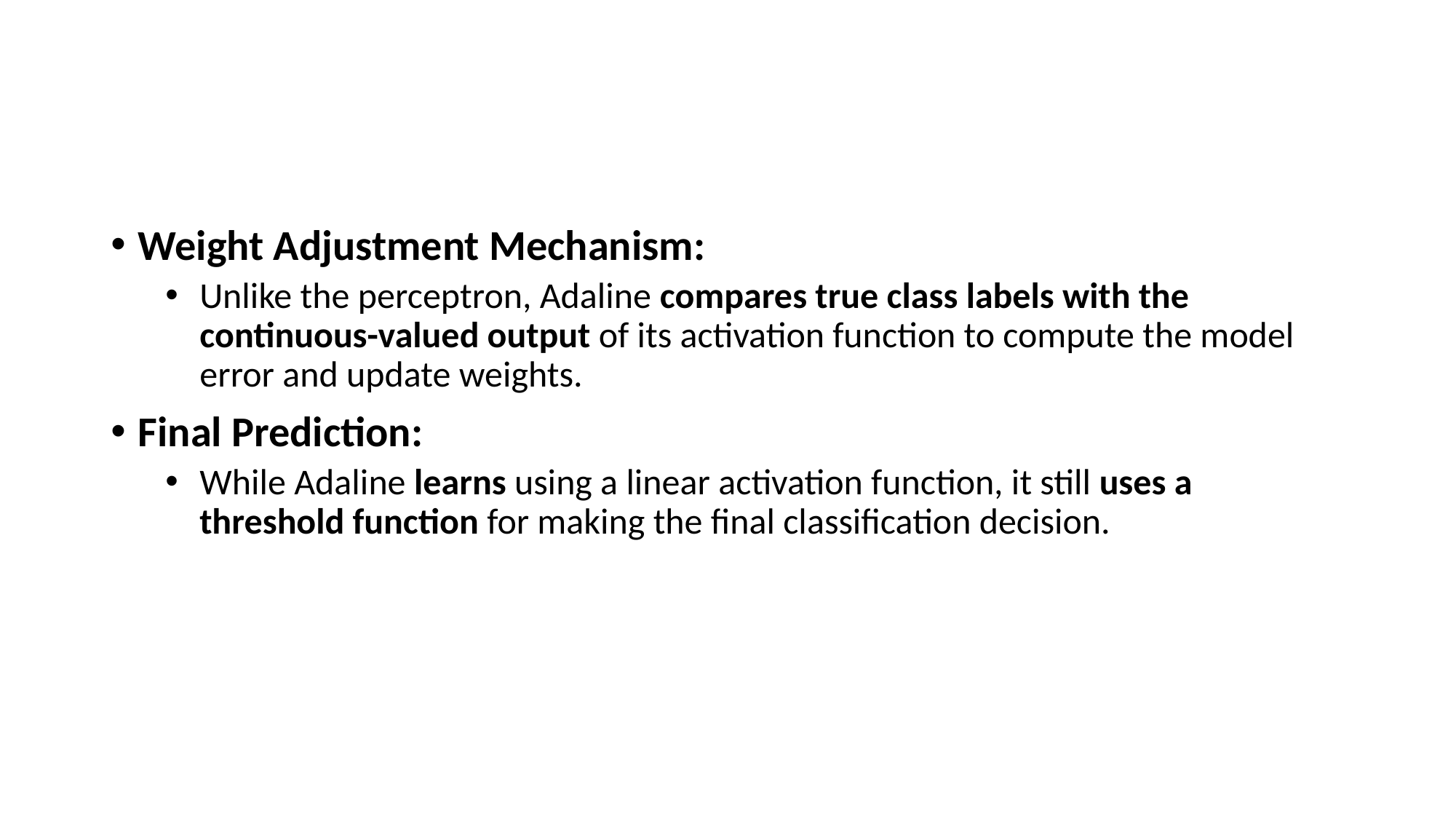

#
Weight Adjustment Mechanism:
Unlike the perceptron, Adaline compares true class labels with the continuous-valued output of its activation function to compute the model error and update weights.
Final Prediction:
While Adaline learns using a linear activation function, it still uses a threshold function for making the final classification decision.